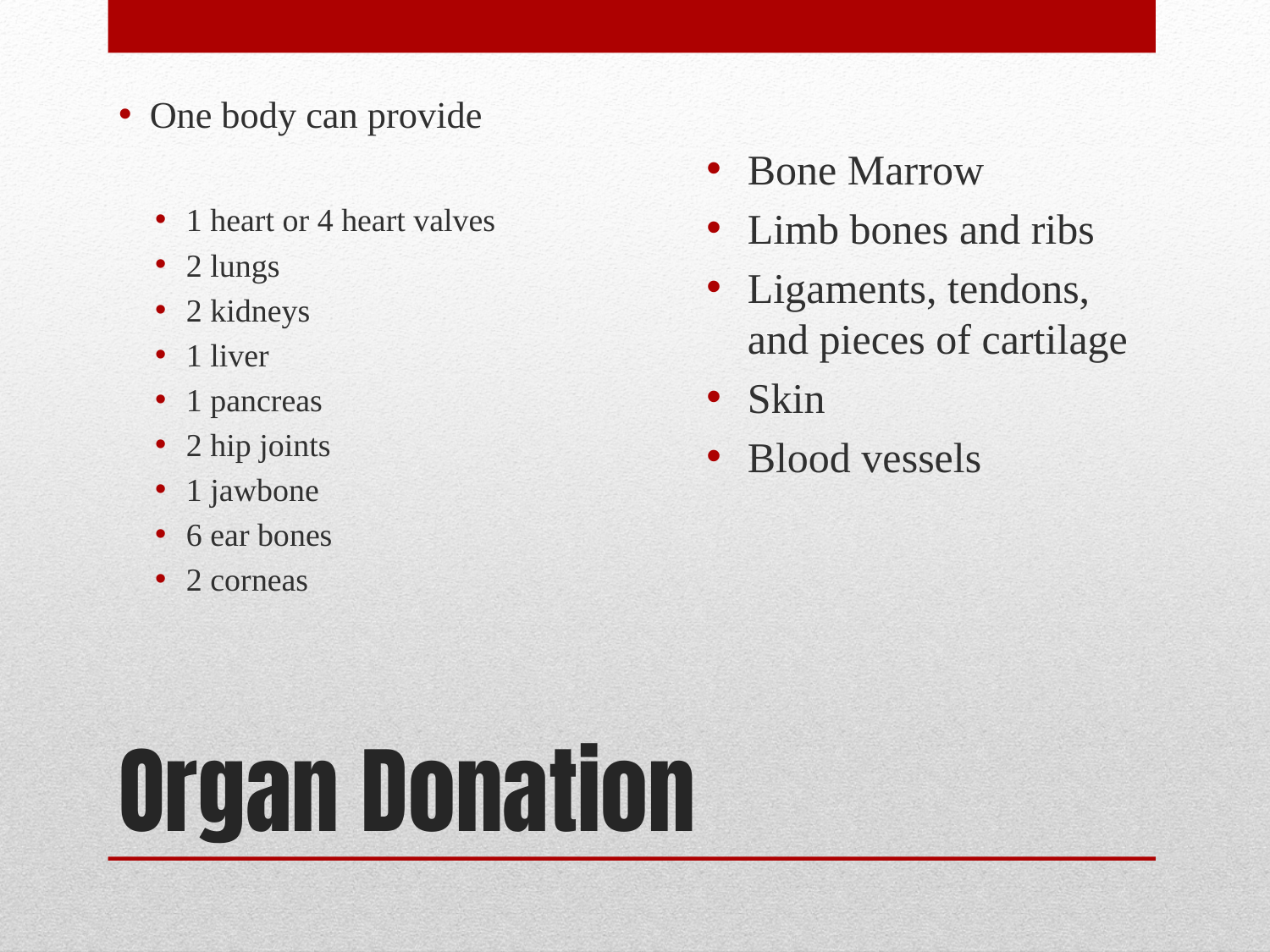

One body can provide

1 heart or 4 heart valves
2 lungs
2 kidneys
1 liver
1 pancreas
2 hip joints
1 jawbone
6 ear bones
2 corneas

Bone Marrow
Limb bones and ribs
Ligaments, tendons, and pieces of cartilage
Skin
Blood vessels

# Organ Donation